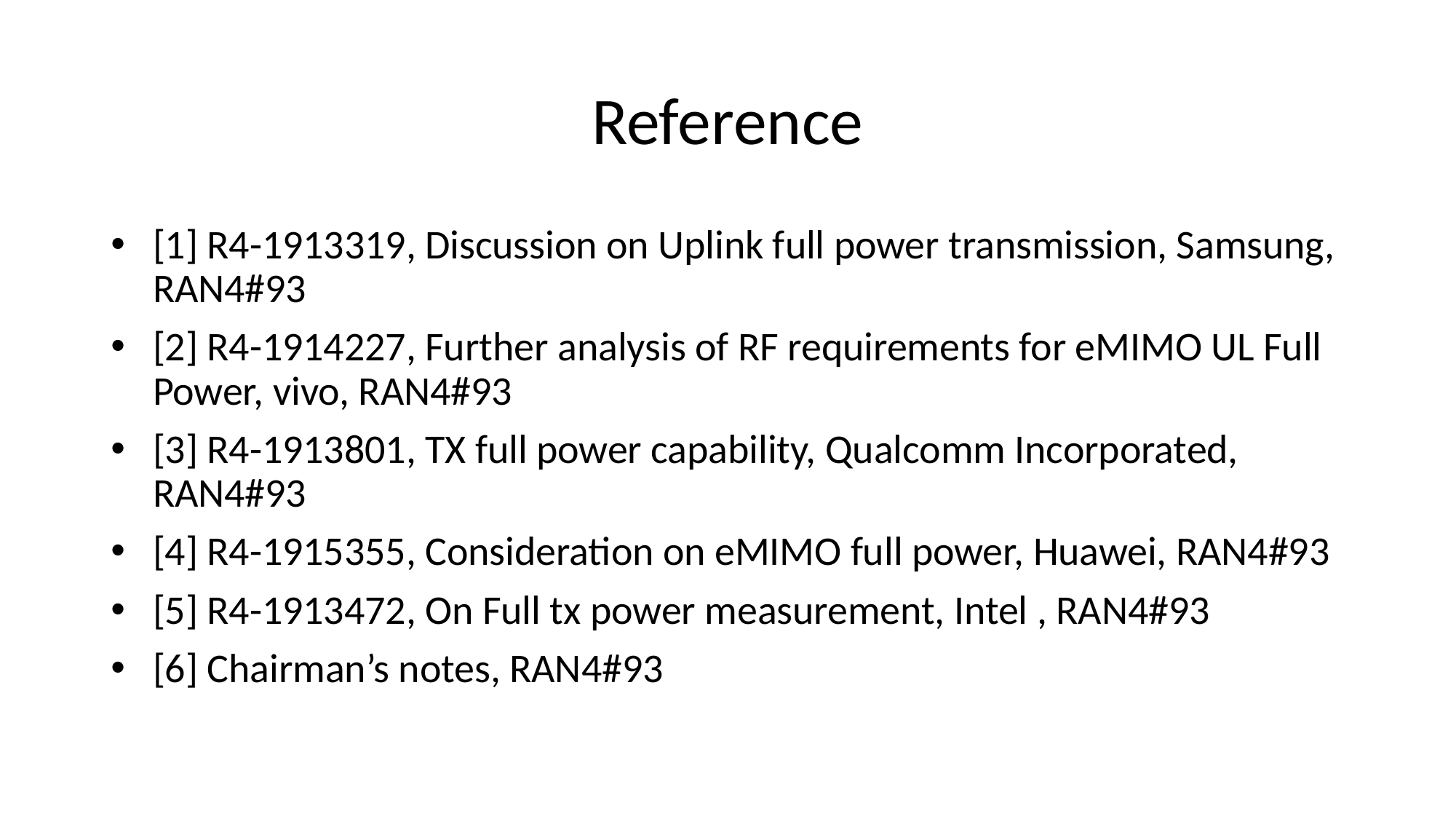

# Reference
[1] R4-1913319, Discussion on Uplink full power transmission, Samsung, RAN4#93
[2] R4-1914227, Further analysis of RF requirements for eMIMO UL Full Power, vivo, RAN4#93
[3] R4-1913801, TX full power capability, Qualcomm Incorporated, RAN4#93
[4] R4-1915355, Consideration on eMIMO full power, Huawei, RAN4#93
[5] R4-1913472, On Full tx power measurement, Intel , RAN4#93
[6] Chairman’s notes, RAN4#93